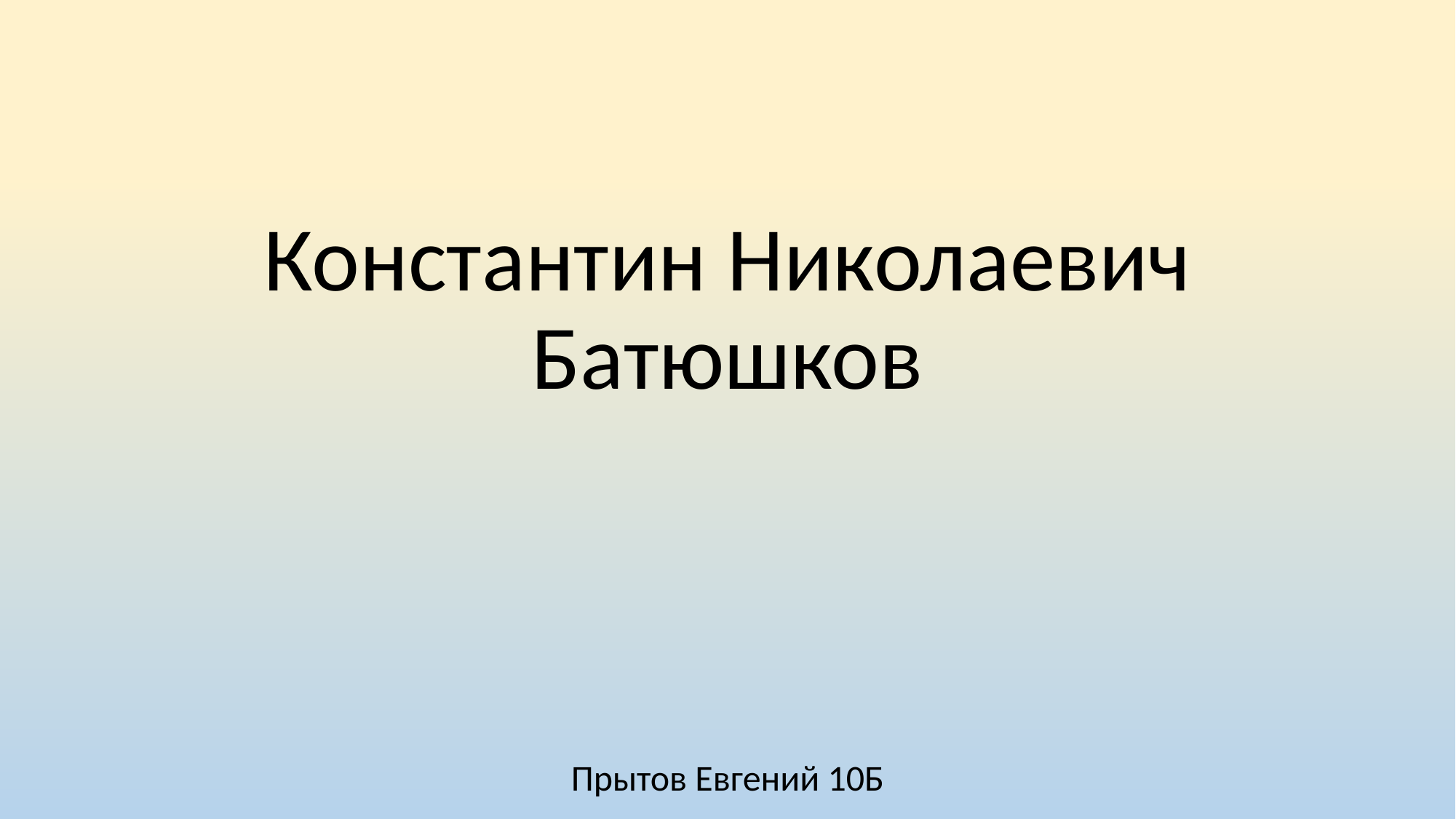

# Константин Николаевич Батюшков
Прытов Евгений 10Б